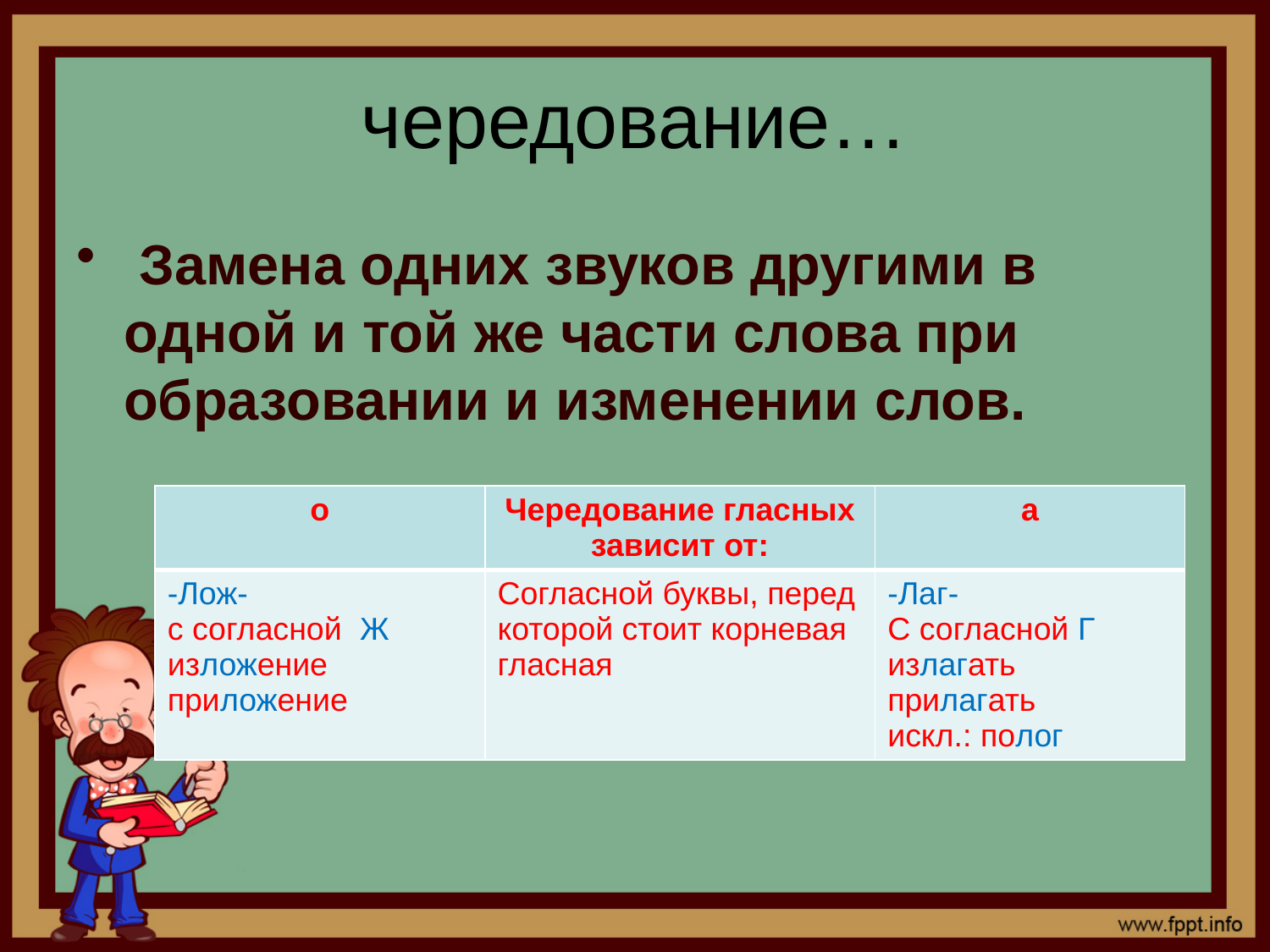

# чередование…
 Замена одних звуков другими в одной и той же части слова при образовании и изменении слов.

| о | Чередование гласных зависит от: | а |
| --- | --- | --- |
| -Лож- с согласной Ж изложение приложение | Согласной буквы, перед которой стоит корневая гласная | -Лаг- С согласной Г излагать прилагать искл.: полог |